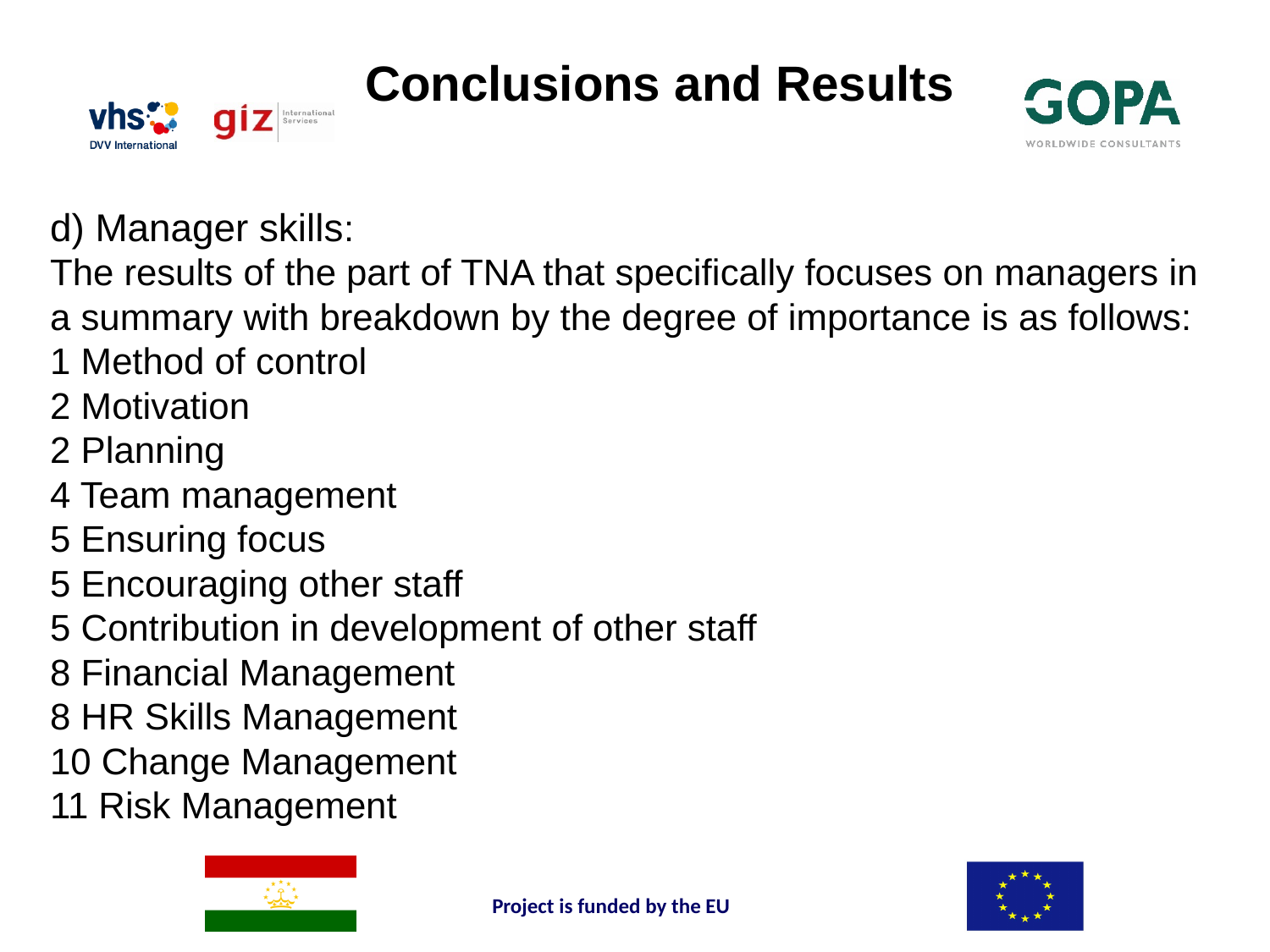

# Conclusions and Results
d) Manager skills:
The results of the part of TNA that specifically focuses on managers in a summary with breakdown by the degree of importance is as follows:
1 Method of control
2 Motivation
2 Planning
4 Team management
5 Ensuring focus
5 Encouraging other staff
5 Contribution in development of other staff
8 Financial Management
8 HR Skills Management
10 Change Management
11 Risk Management

Project is funded by the EU